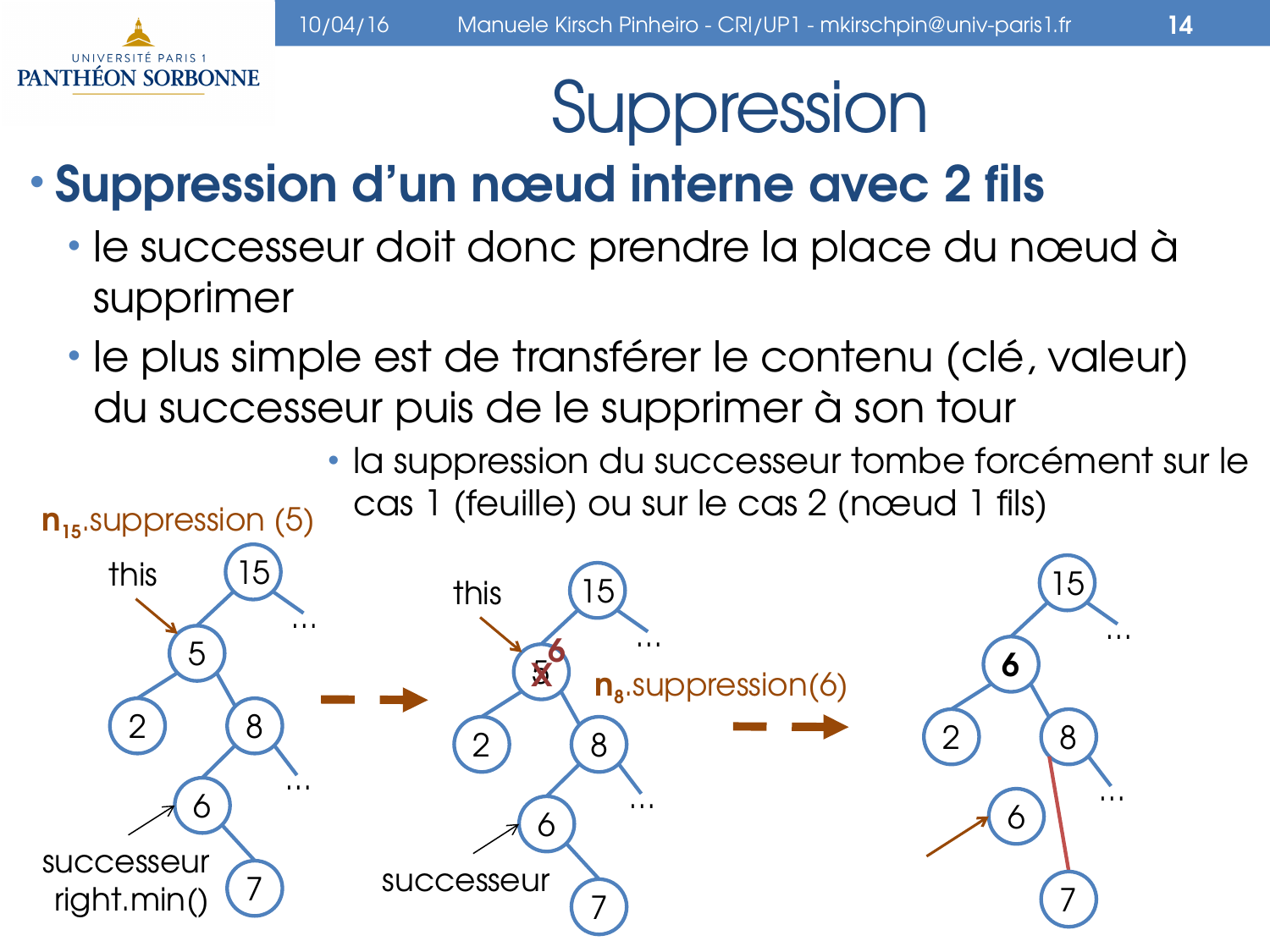

10/04/16
Manuele Kirsch Pinheiro - CRI/UP1 - mkirschpin@univ-paris1.fr
14
# Suppression
Suppression d’un nœud interne avec 2 fils
le successeur doit donc prendre la place du nœud à supprimer
le plus simple est de transférer le contenu (clé, valeur) du successeur puis de le supprimer à son tour
la suppression du successeur tombe forcément sur le cas 1 (feuille) ou sur le cas 2 (nœud 1 fils)

n15.suppression (5)
15
5
2
8
6
7
…
…
this
15
6
2
8
6
7
…
…
15
5
2
8
6
7
…
…
this
6
X
n8.suppression(6)
successeur
right.min()
successeur